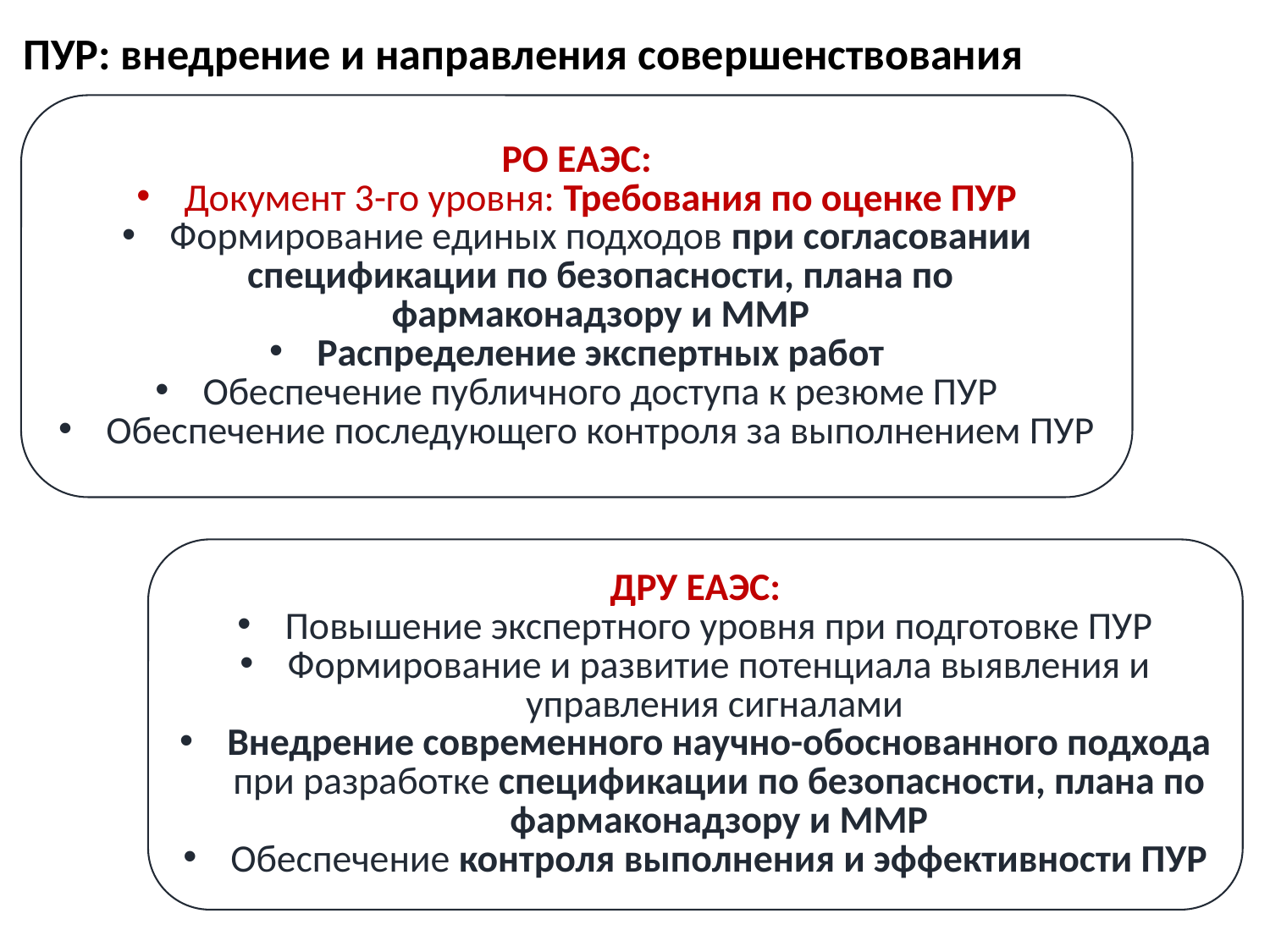

# ПУР: внедрение и направления совершенствования

РО ЕАЭС:
Документ 3-го уровня: Требования по оценке ПУР
Формирование единых подходов при согласовании спецификации по безопасности, плана по фармаконадзору и ММР
Распределение экспертных работ
Обеспечение публичного доступа к резюме ПУР
Обеспечение последующего контроля за выполнением ПУР

ДРУ ЕАЭС:
Повышение экспертного уровня при подготовке ПУР
Формирование и развитие потенциала выявления и управления сигналами
Внедрение современного научно-обоснованного подхода при разработке спецификации по безопасности, плана по фармаконадзору и ММР
Обеспечение контроля выполнения и эффективности ПУР